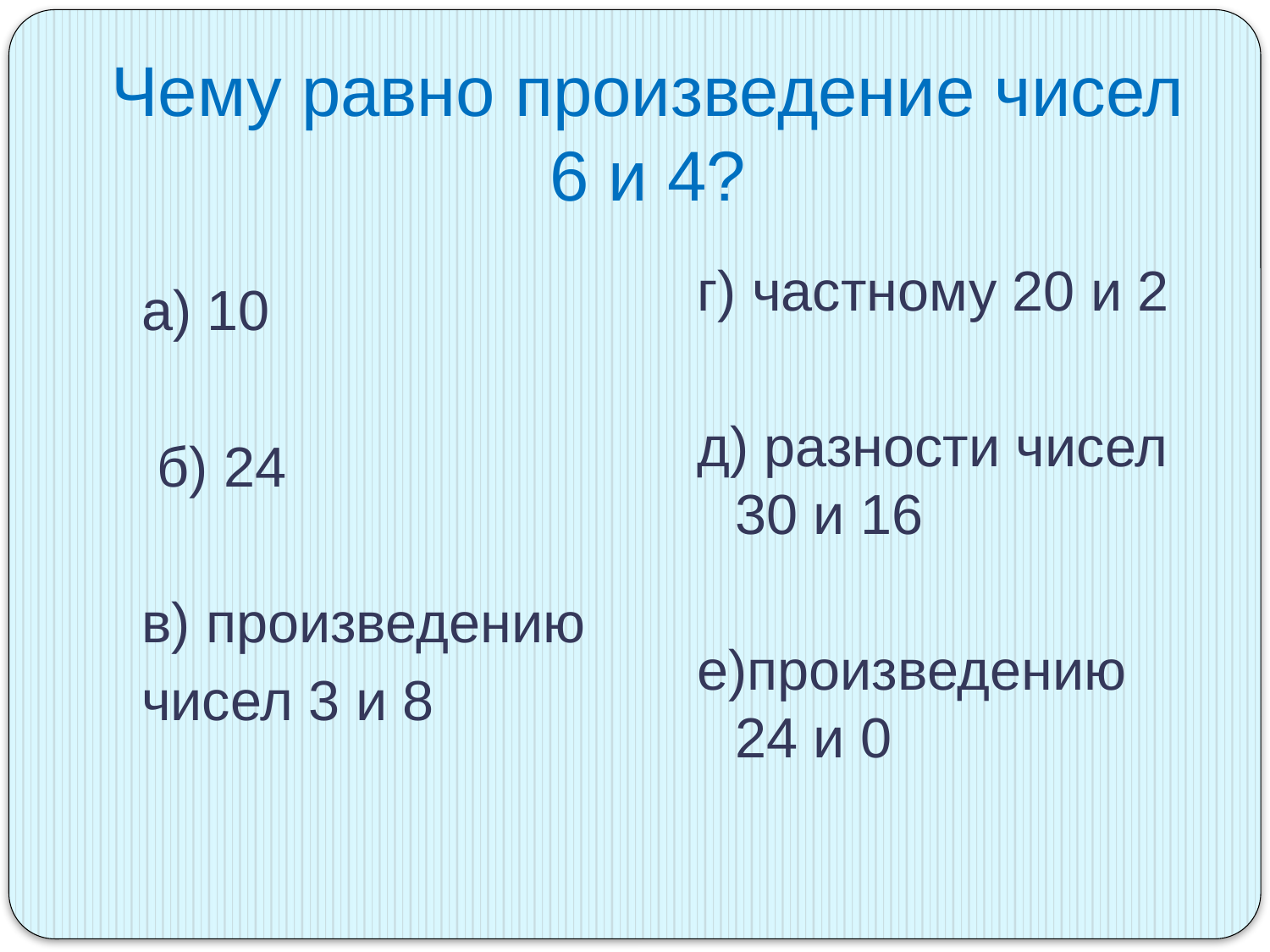

# Чему равно произведение чисел 6 и 4?
г) частному 20 и 2

д) разности чисел 30 и 16

е)произведению 24 и 0
а) 10

 б) 24

в) произведению
чисел 3 и 8